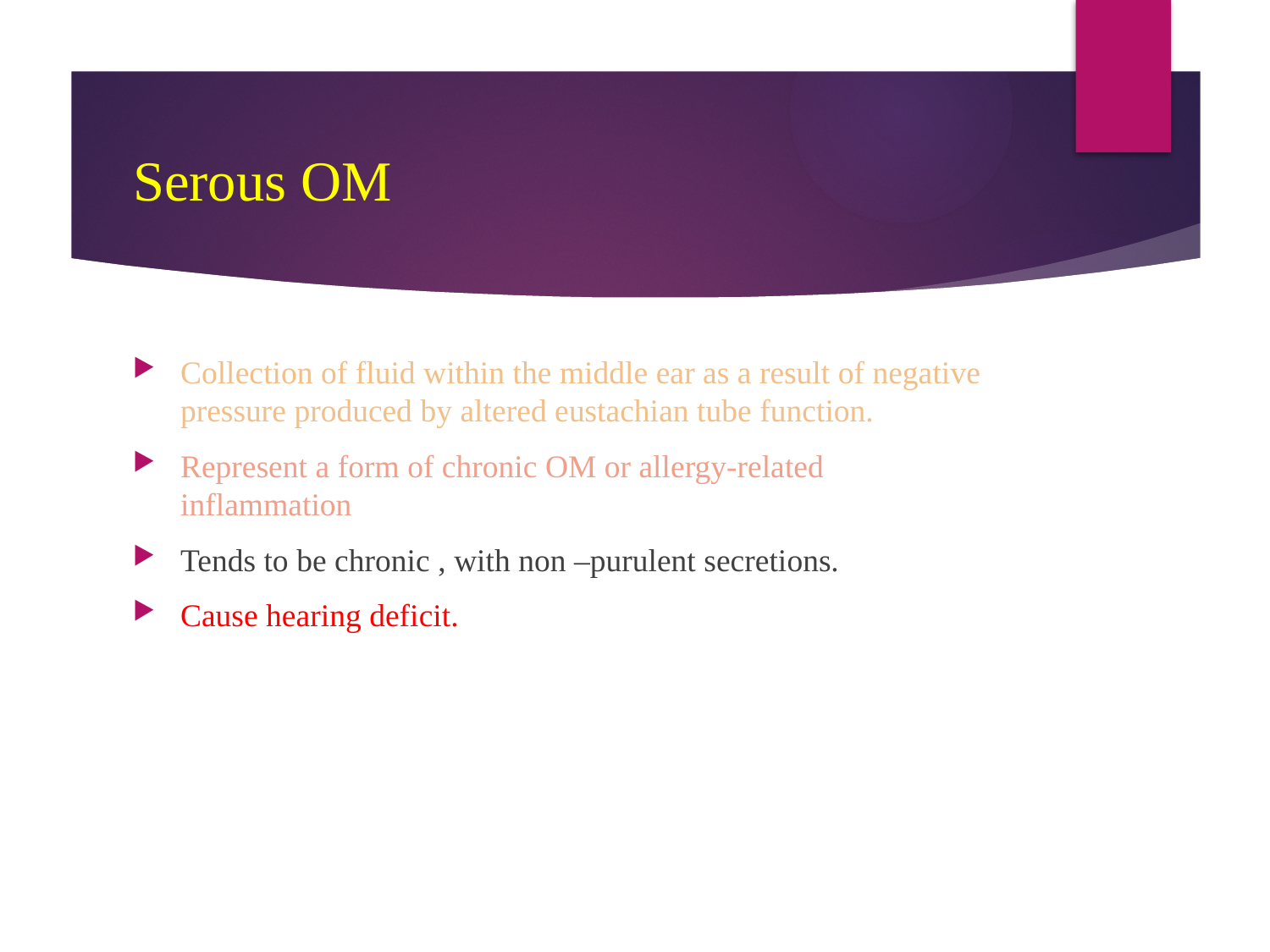

# Serous OM
Collection of fluid within the middle ear as a result of negative pressure produced by altered eustachian tube function.
Represent a form of chronic OM or allergy-related inflammation
Tends to be chronic , with non –purulent secretions.
Cause hearing deficit.